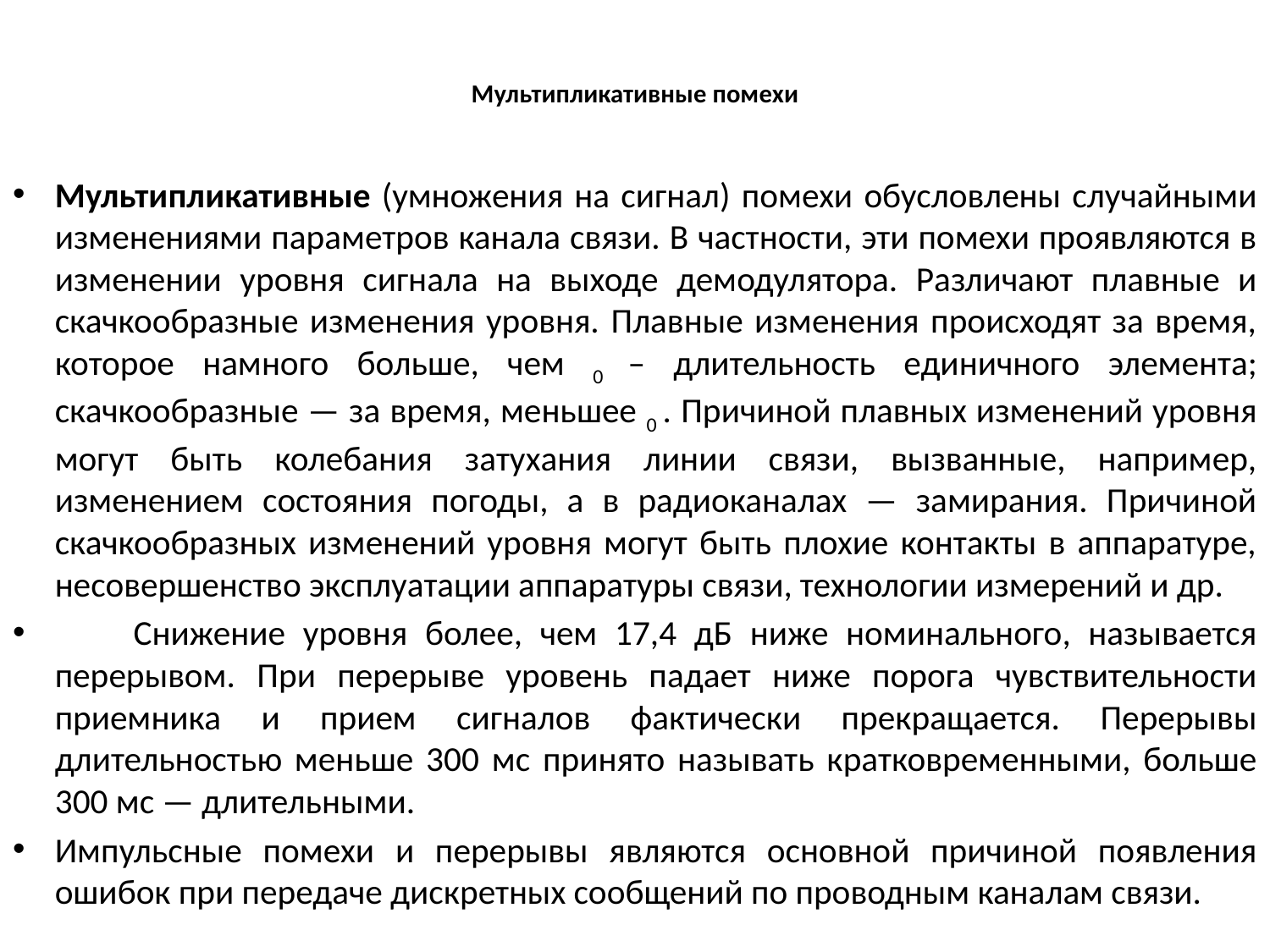

# Мультипликативные помехи
Мультипликативные (умножения на сигнал) помехи обусловлены случайными изменениями параметров канала связи. В частности, эти помехи проявляются в изменении уровня сигнала на выходе демодулятора. Различают плавные и скачкообразные изменения уровня. Плавные изменения происходят за время, которое намного больше, чем 0 – длительность единичного элемента; скачкообразные — за время, меньшее 0 . Причиной плавных изменений уровня могут быть колебания затухания линии связи, вызванные, например, изменением состояния погоды, а в радиоканалах — замирания. Причиной скачкообразных изменений уровня могут быть плохие контакты в аппаратуре, несовершенство эксплуатации аппаратуры связи, технологии измерений и др.
	Снижение уровня более, чем 17,4 дБ ниже номинального, называется перерывом. При перерыве уровень падает ниже порога чувствительности приемника и прием сигналов фактически прекращается. Перерывы длительностью меньше 300 мс принято называть кратковременными, больше 300 мс — длительными.
Импульсные помехи и перерывы являются основной причиной появления ошибок при передаче дискретных сообщений по проводным каналам связи.